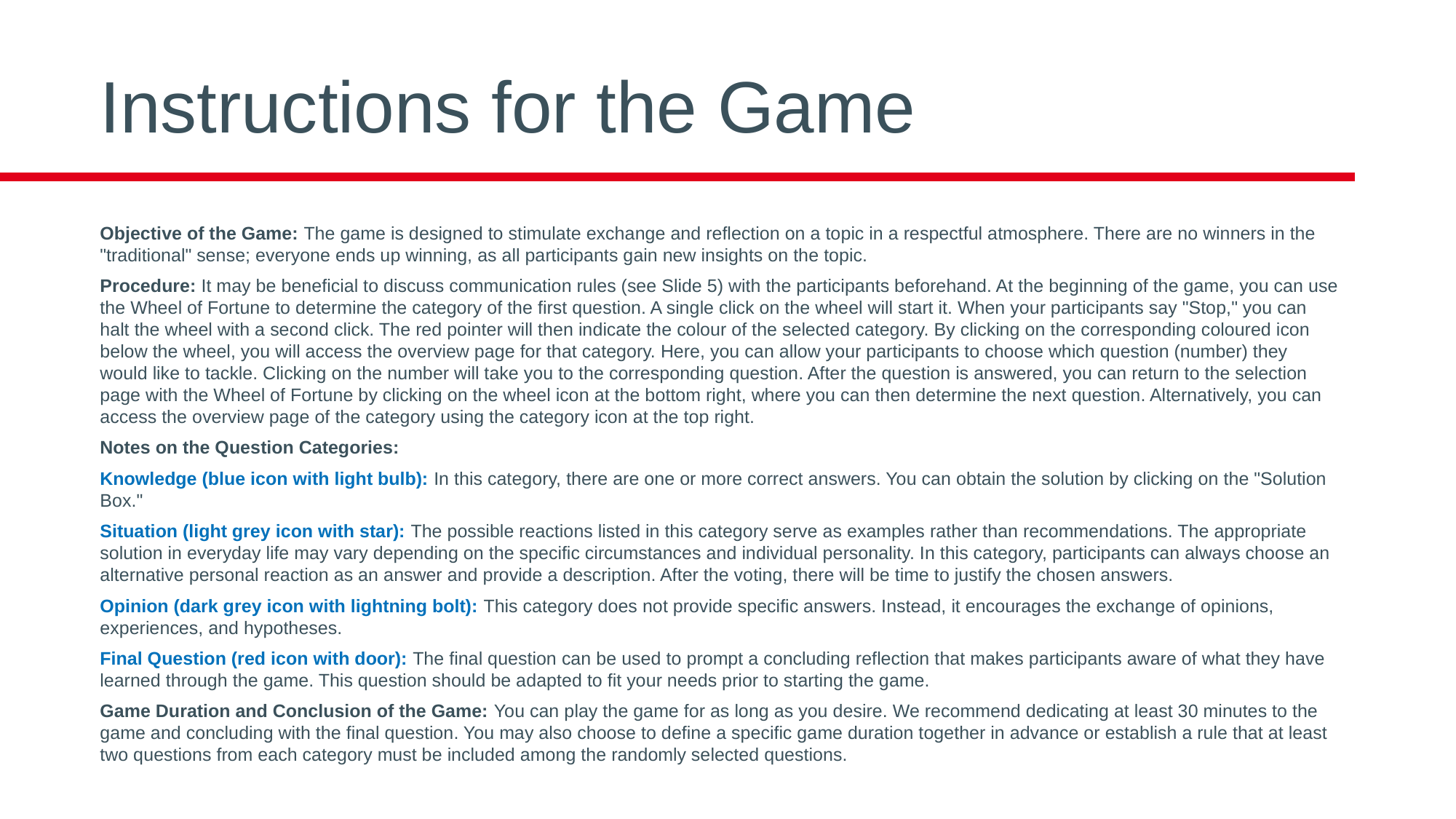

# Instructions for the Game
Objective of the Game: The game is designed to stimulate exchange and reflection on a topic in a respectful atmosphere. There are no winners in the "traditional" sense; everyone ends up winning, as all participants gain new insights on the topic.
Procedure: It may be beneficial to discuss communication rules (see Slide 5) with the participants beforehand. At the beginning of the game, you can use the Wheel of Fortune to determine the category of the first question. A single click on the wheel will start it. When your participants say "Stop," you can halt the wheel with a second click. The red pointer will then indicate the colour of the selected category. By clicking on the corresponding coloured icon below the wheel, you will access the overview page for that category. Here, you can allow your participants to choose which question (number) they would like to tackle. Clicking on the number will take you to the corresponding question. After the question is answered, you can return to the selection page with the Wheel of Fortune by clicking on the wheel icon at the bottom right, where you can then determine the next question. Alternatively, you can access the overview page of the category using the category icon at the top right.
Notes on the Question Categories:
Knowledge (blue icon with light bulb): In this category, there are one or more correct answers. You can obtain the solution by clicking on the "Solution Box."
Situation (light grey icon with star): The possible reactions listed in this category serve as examples rather than recommendations. The appropriate solution in everyday life may vary depending on the specific circumstances and individual personality. In this category, participants can always choose an alternative personal reaction as an answer and provide a description. After the voting, there will be time to justify the chosen answers.
Opinion (dark grey icon with lightning bolt): This category does not provide specific answers. Instead, it encourages the exchange of opinions, experiences, and hypotheses.
Final Question (red icon with door): The final question can be used to prompt a concluding reflection that makes participants aware of what they have learned through the game. This question should be adapted to fit your needs prior to starting the game.
Game Duration and Conclusion of the Game: You can play the game for as long as you desire. We recommend dedicating at least 30 minutes to the game and concluding with the final question. You may also choose to define a specific game duration together in advance or establish a rule that at least two questions from each category must be included among the randomly selected questions.